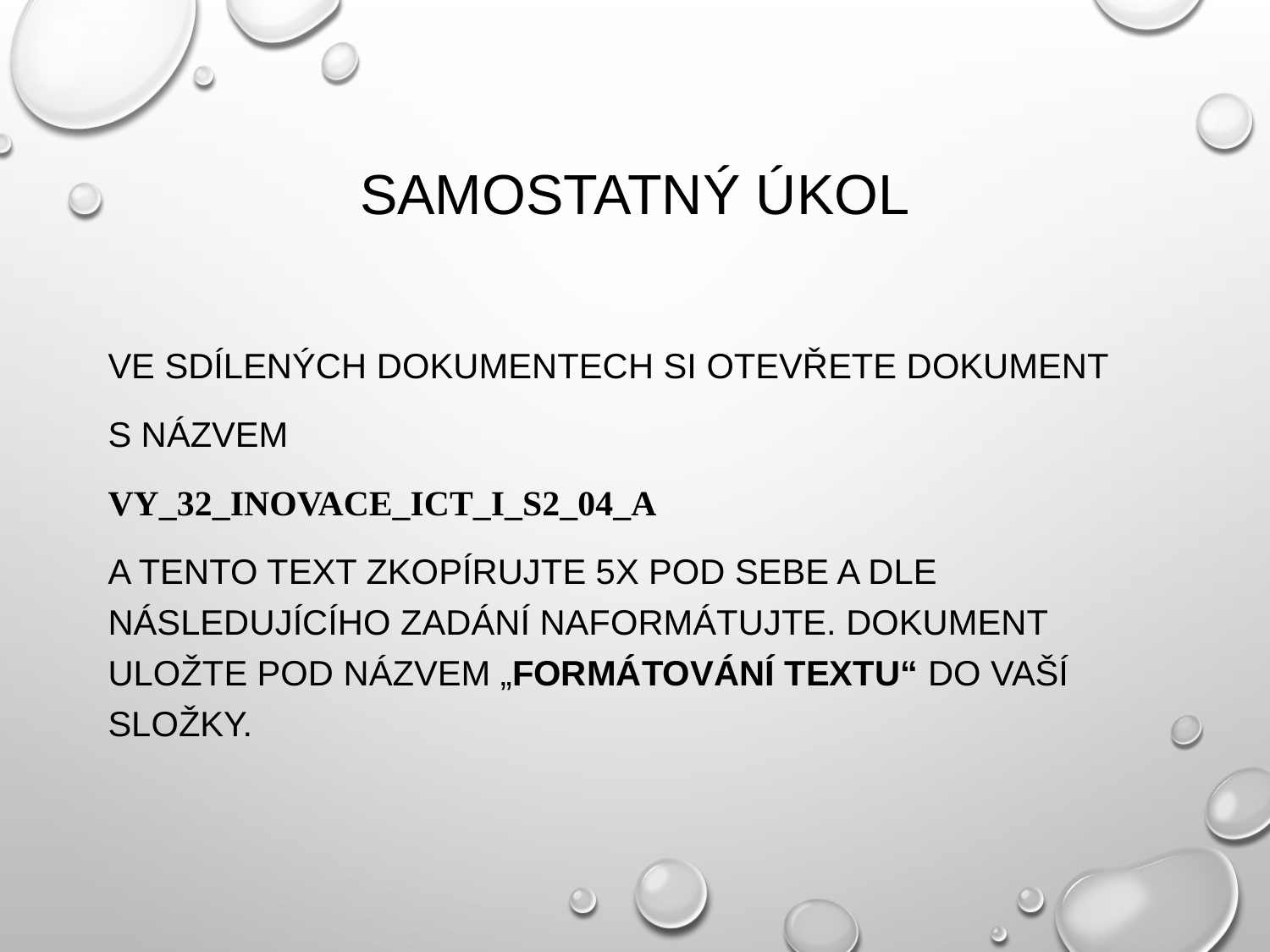

# Samostatný úkol
Ve sdílených dokumentech si otevřete dokument
s názvem
VY_32_INOVACE_ICT_I_S2_04_a
a tento text zkopírujte 5x pod sebe a dle následujícího zadání naformátujte. Dokument uložte pod názvem „Formátování textu“ do Vaší složky.